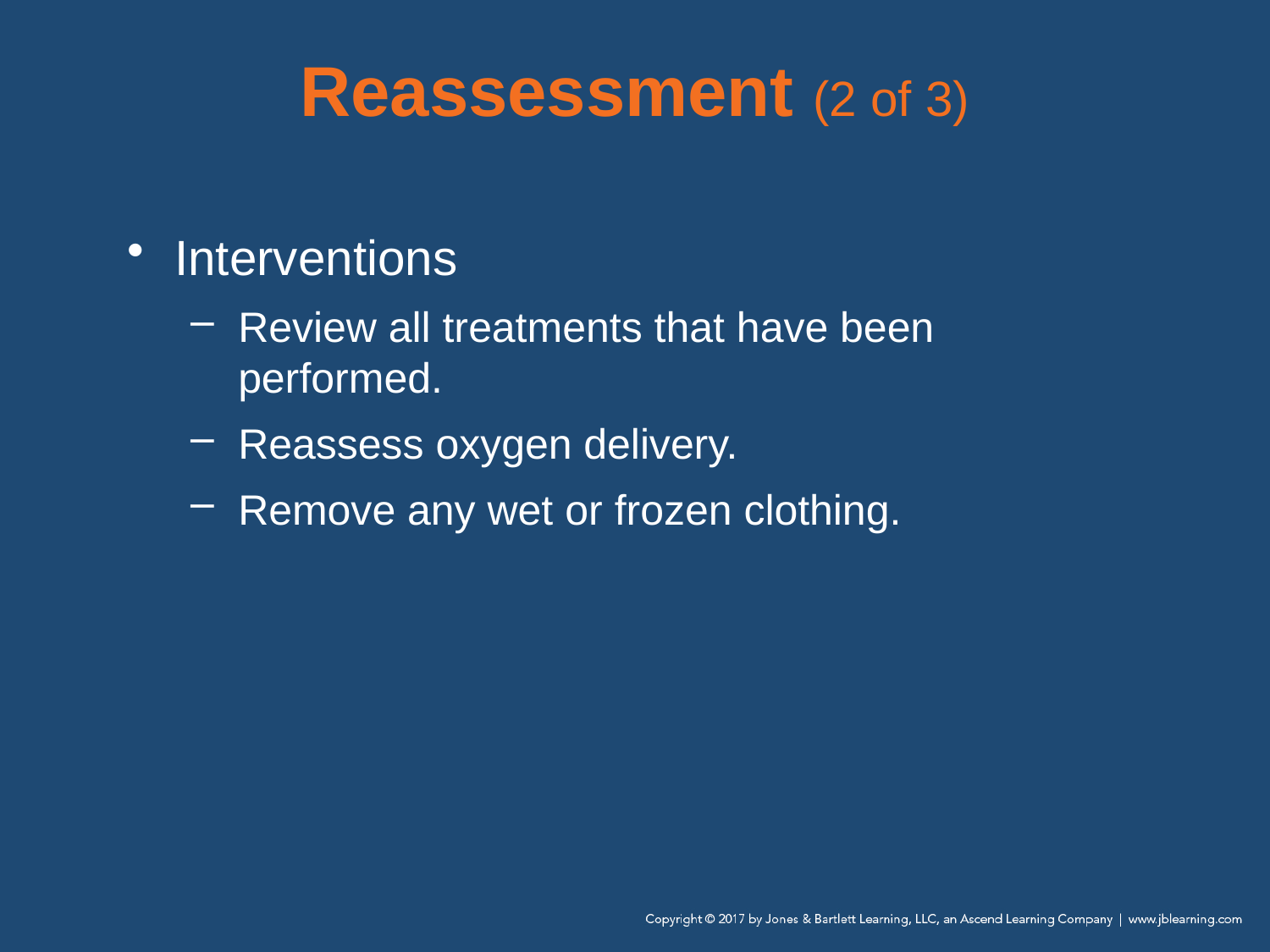

# Reassessment (2 of 3)
Interventions
Review all treatments that have been performed.
Reassess oxygen delivery.
Remove any wet or frozen clothing.